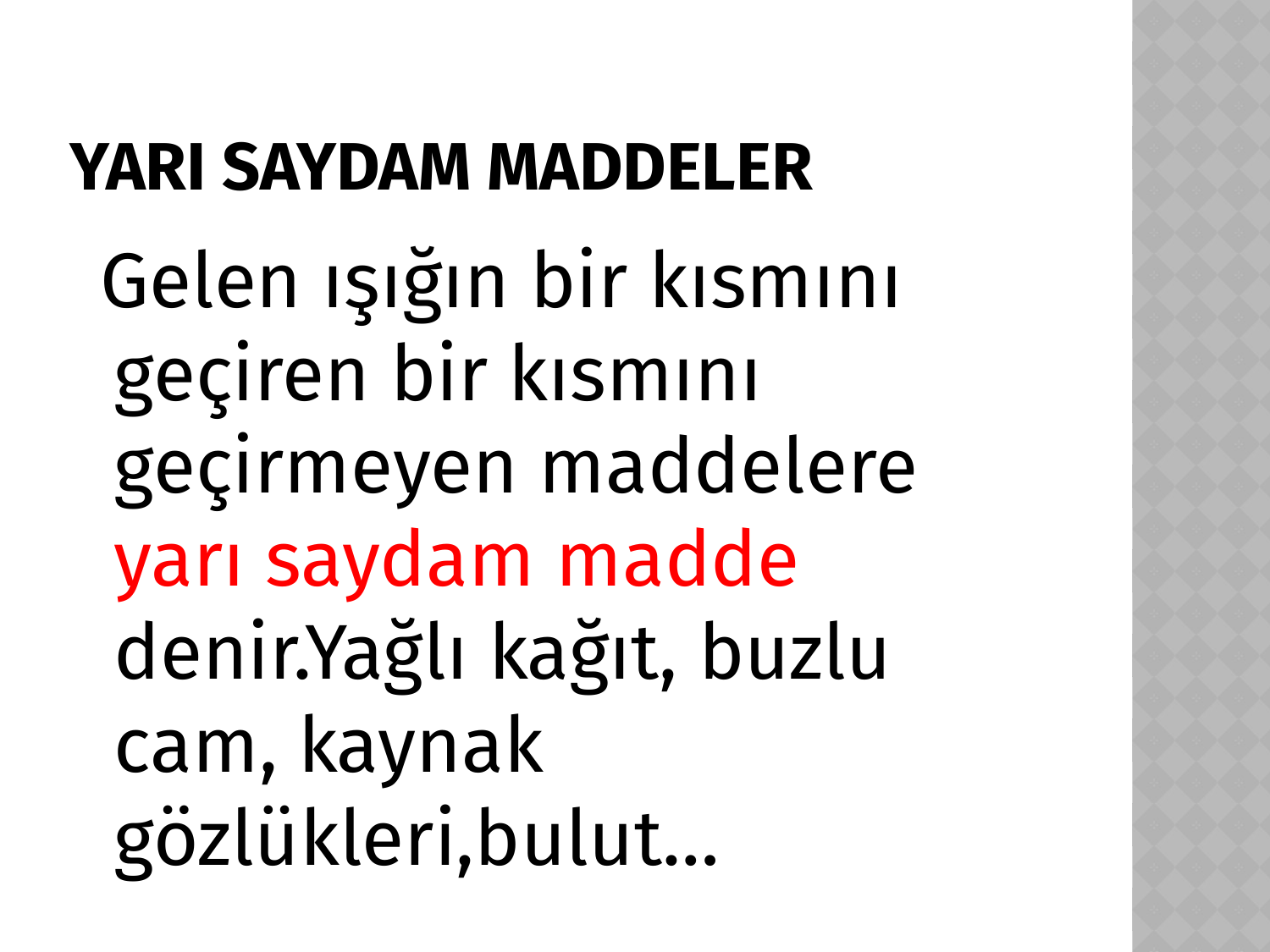

# YARI SAYDAM MADDELER
  Gelen ışığın bir kısmını geçiren bir kısmını geçirmeyen maddelere yarı saydam madde denir.Yağlı kağıt, buzlu cam, kaynak gözlükleri,bulut…